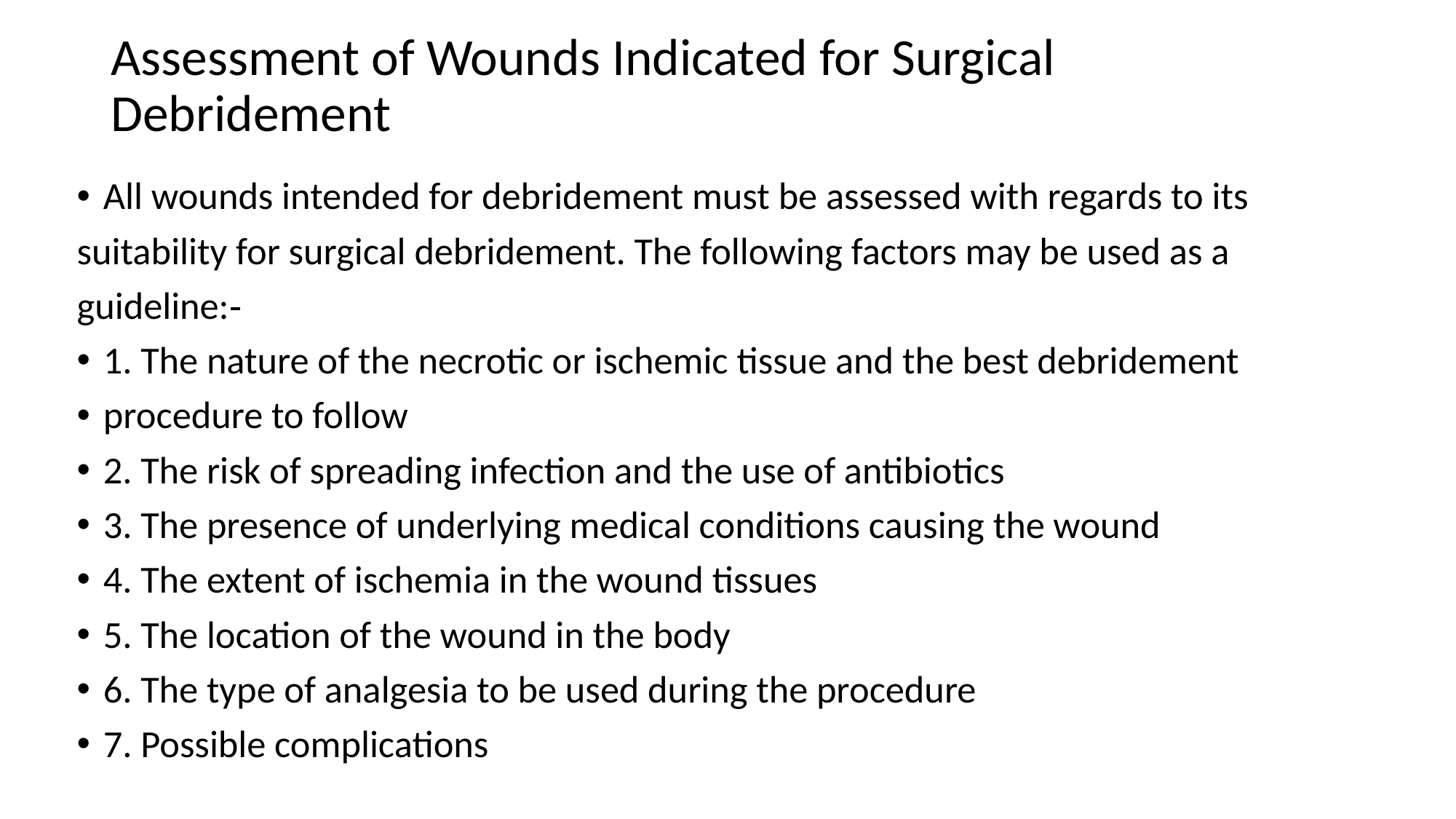

# Assessment of Wounds Indicated for Surgical Debridement
All wounds intended for debridement must be assessed with regards to its
suitability for surgical debridement. The following factors may be used as a
guideline:‐
1. The nature of the necrotic or ischemic tissue and the best debridement
procedure to follow
2. The risk of spreading infection and the use of antibiotics
3. The presence of underlying medical conditions causing the wound
4. The extent of ischemia in the wound tissues
5. The location of the wound in the body
6. The type of analgesia to be used during the procedure
7. Possible complications